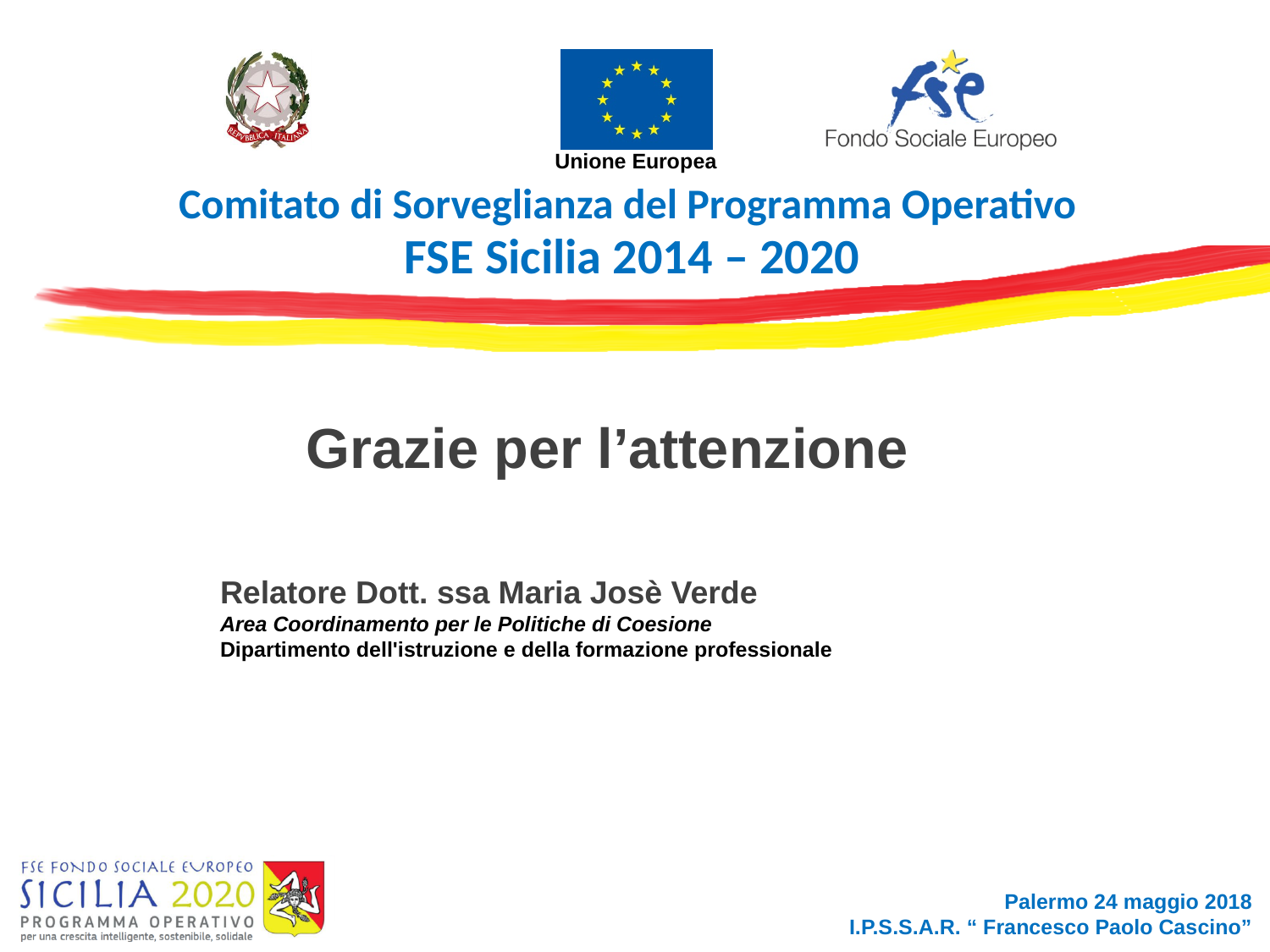

Grazie per l’attenzione

Relatore Dott. ssa Maria Josè Verde
Area Coordinamento per le Politiche di Coesione
Dipartimento dell'istruzione e della formazione professionale